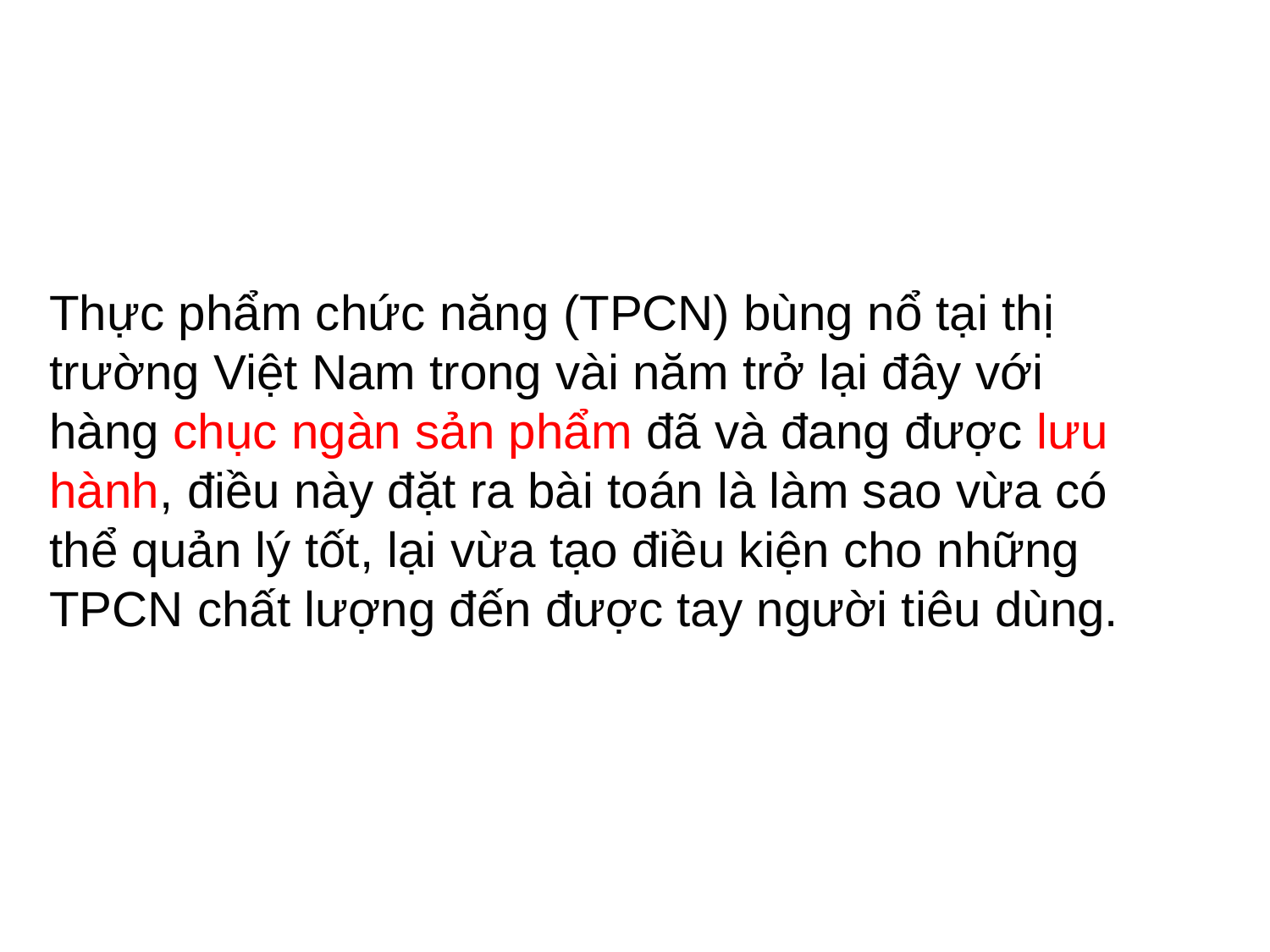

Thực phẩm chức năng (TPCN) bùng nổ tại thị trường Việt Nam trong vài năm trở lại đây với hàng chục ngàn sản phẩm đã và đang được lưu hành, điều này đặt ra bài toán là làm sao vừa có thể quản lý tốt, lại vừa tạo điều kiện cho những TPCN chất lượng đến được tay người tiêu dùng.